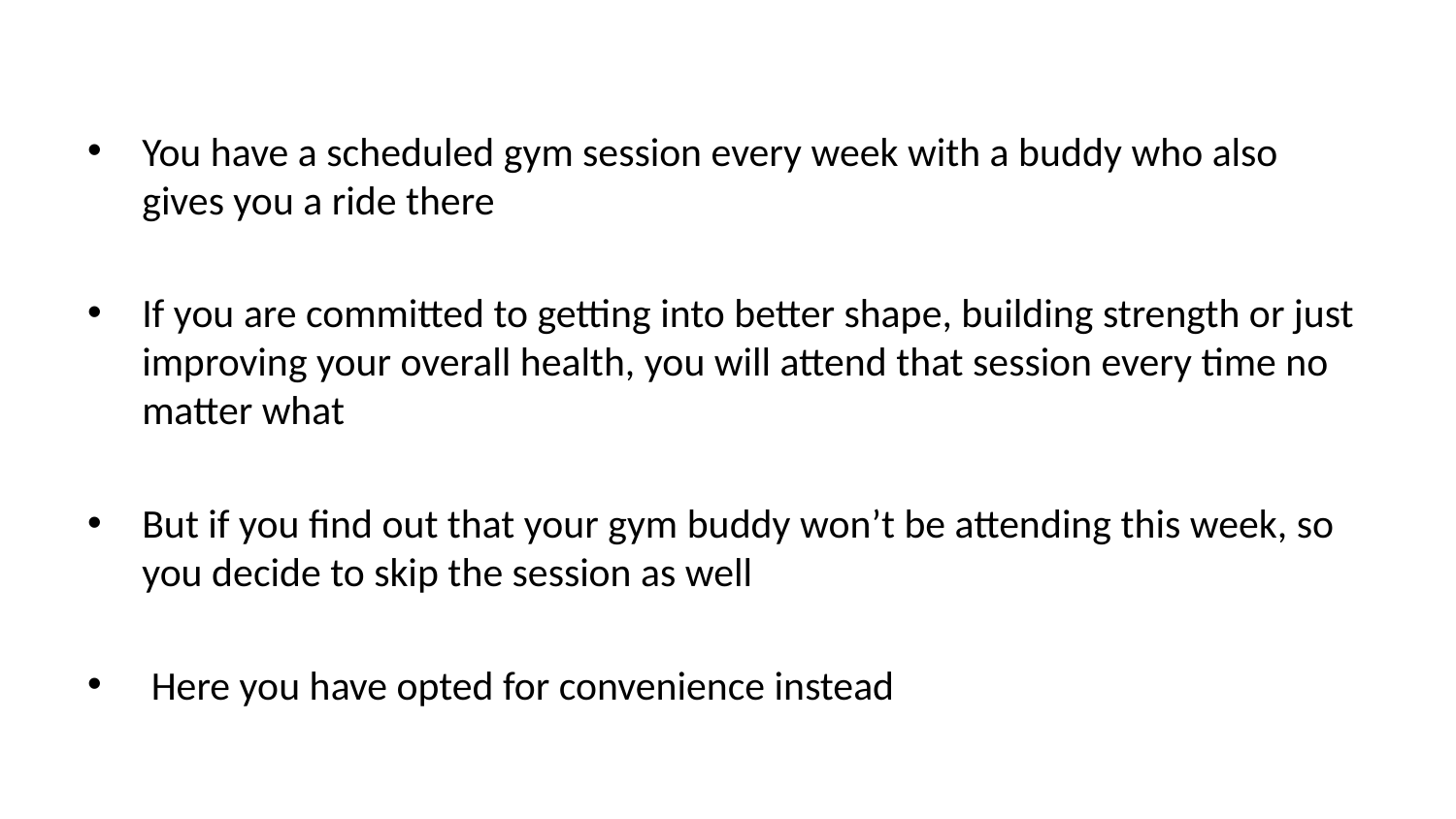

You have a scheduled gym session every week with a buddy who also gives you a ride there

If you are committed to getting into better shape, building strength or just improving your overall health, you will attend that session every time no matter what

But if you find out that your gym buddy won’t be attending this week, so you decide to skip the session as well

 Here you have opted for convenience instead